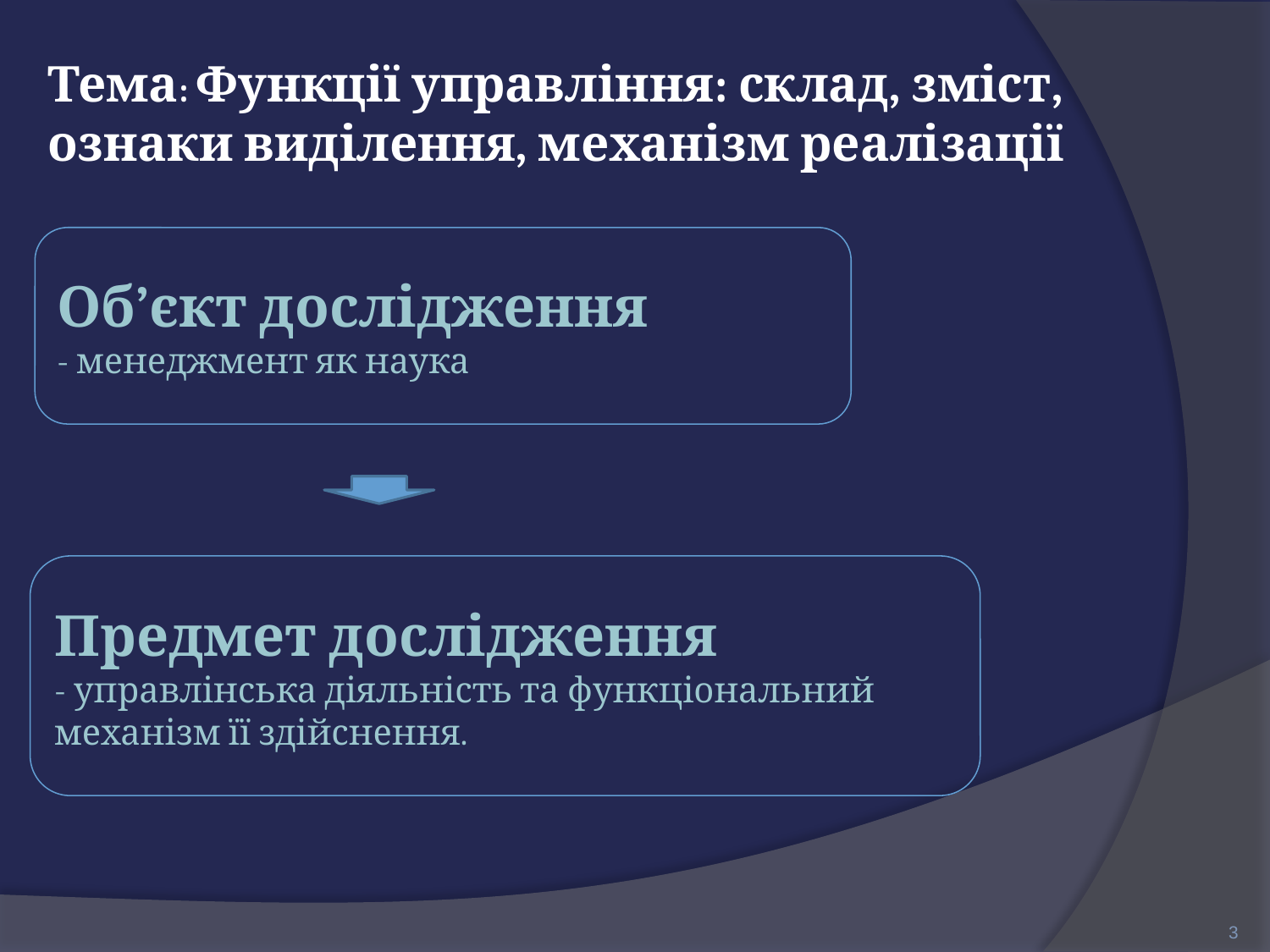

Тема: Функції управління: склад, зміст, ознаки виділення, механізм реалізації

Об’єкт дослідження
- менеджмент як наука

Предмет дослідження
- управлінська діяльність та функціональний механізм її здійснення.
3